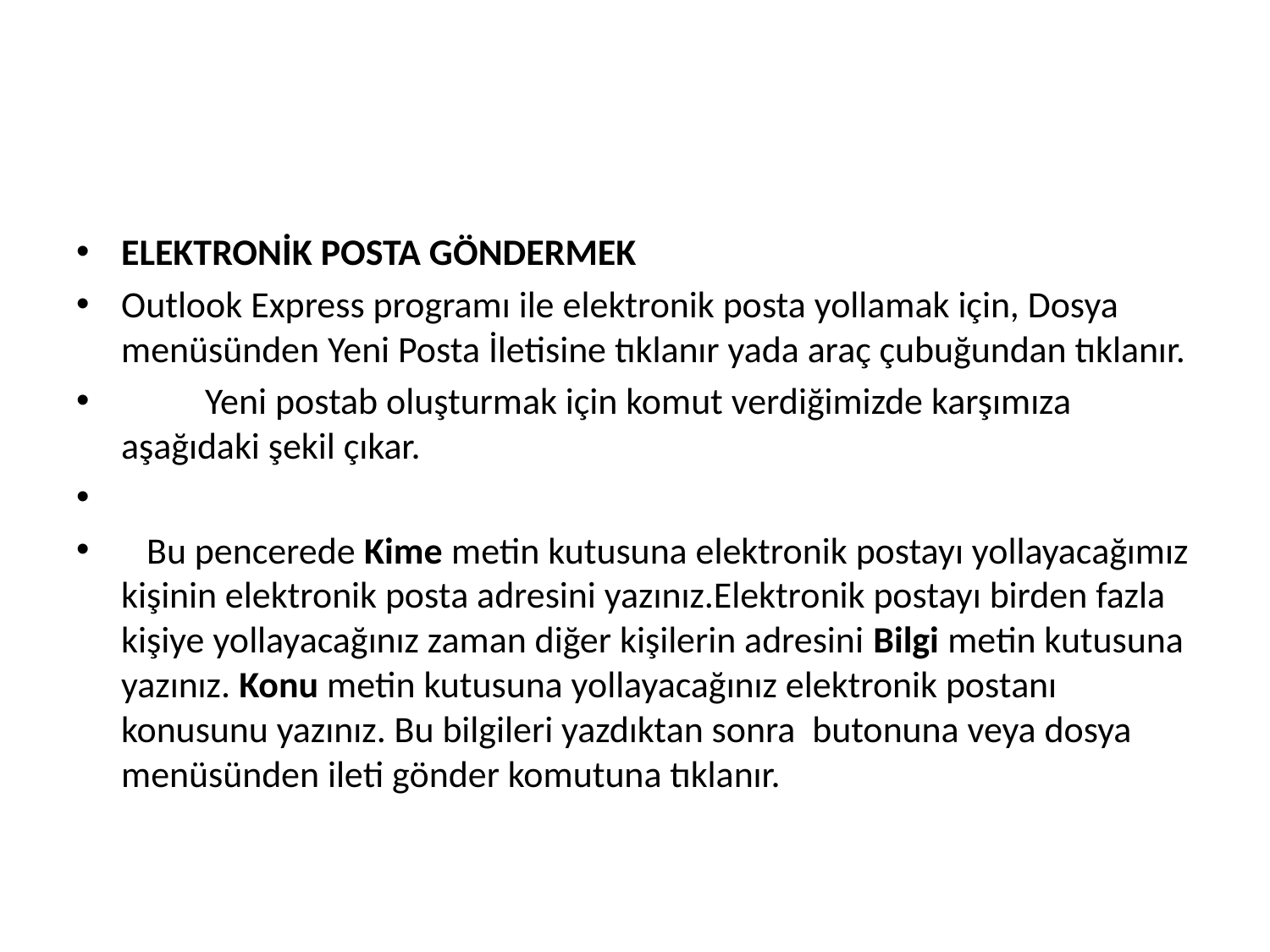

#
ELEKTRONİK POSTA GÖNDERMEK
Outlook Express programı ile elektronik posta yollamak için, Dosya menüsünden Yeni Posta İletisine tıklanır yada araç çubuğundan tıklanır.
	Yeni postab oluşturmak için komut verdiğimizde karşımıza aşağıdaki şekil çıkar.

   Bu pencerede Kime metin kutusuna elektronik postayı yollayacağımız kişinin elektronik posta adresini yazınız.Elektronik postayı birden fazla kişiye yollayacağınız zaman diğer kişilerin adresini Bilgi metin kutusuna yazınız. Konu metin kutusuna yollayacağınız elektronik postanı konusunu yazınız. Bu bilgileri yazdıktan sonra  butonuna veya dosya menüsünden ileti gönder komutuna tıklanır.